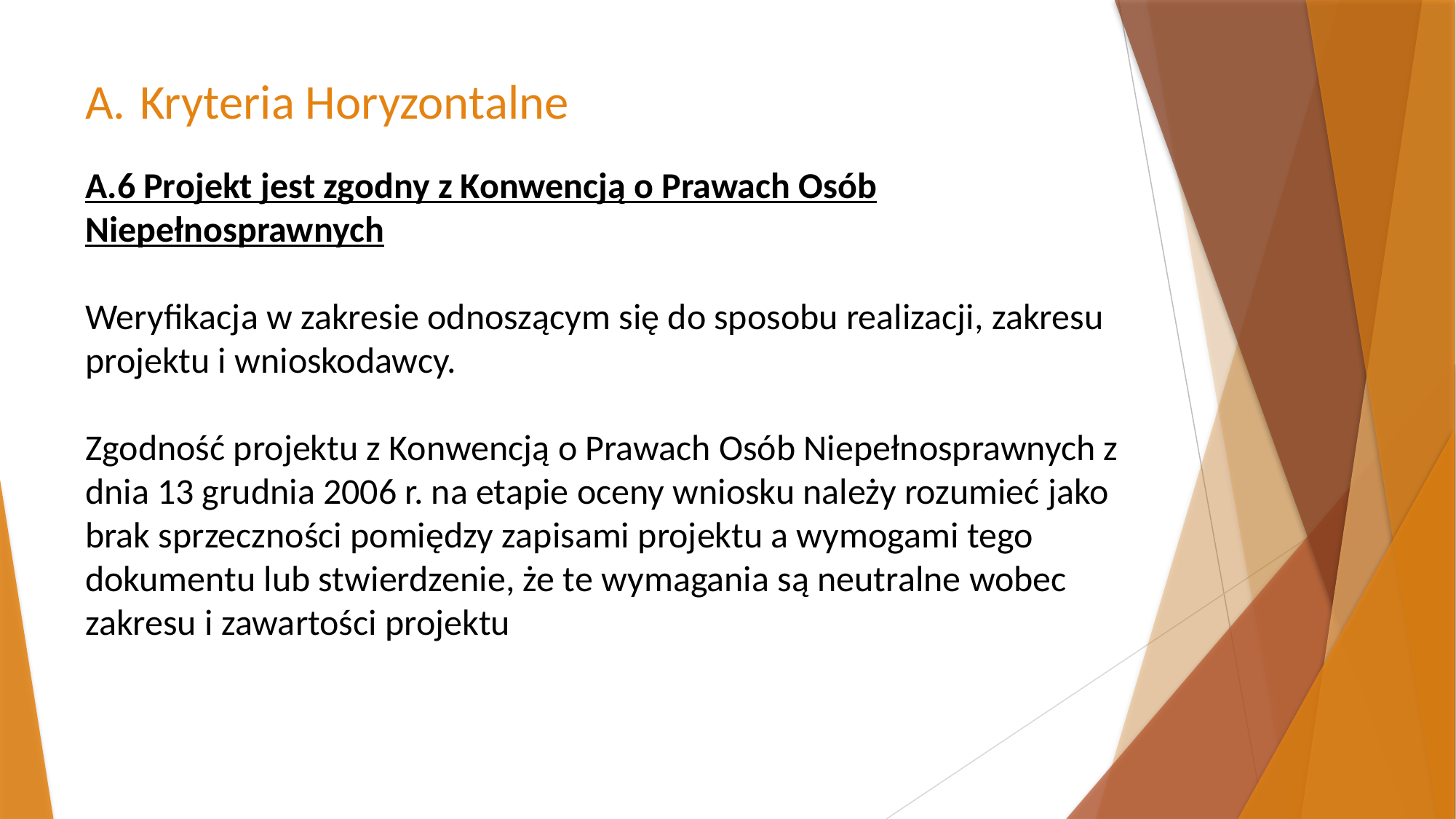

Kryteria Horyzontalne

A.6 Projekt jest zgodny z Konwencją o Prawach Osób Niepełnosprawnych

Weryfikacja w zakresie odnoszącym się do sposobu realizacji, zakresu projektu i wnioskodawcy.

Zgodność projektu z Konwencją o Prawach Osób Niepełnosprawnych z dnia 13 grudnia 2006 r. na etapie oceny wniosku należy rozumieć jako brak sprzeczności pomiędzy zapisami projektu a wymogami tego dokumentu lub stwierdzenie, że te wymagania są neutralne wobec zakresu i zawartości projektu